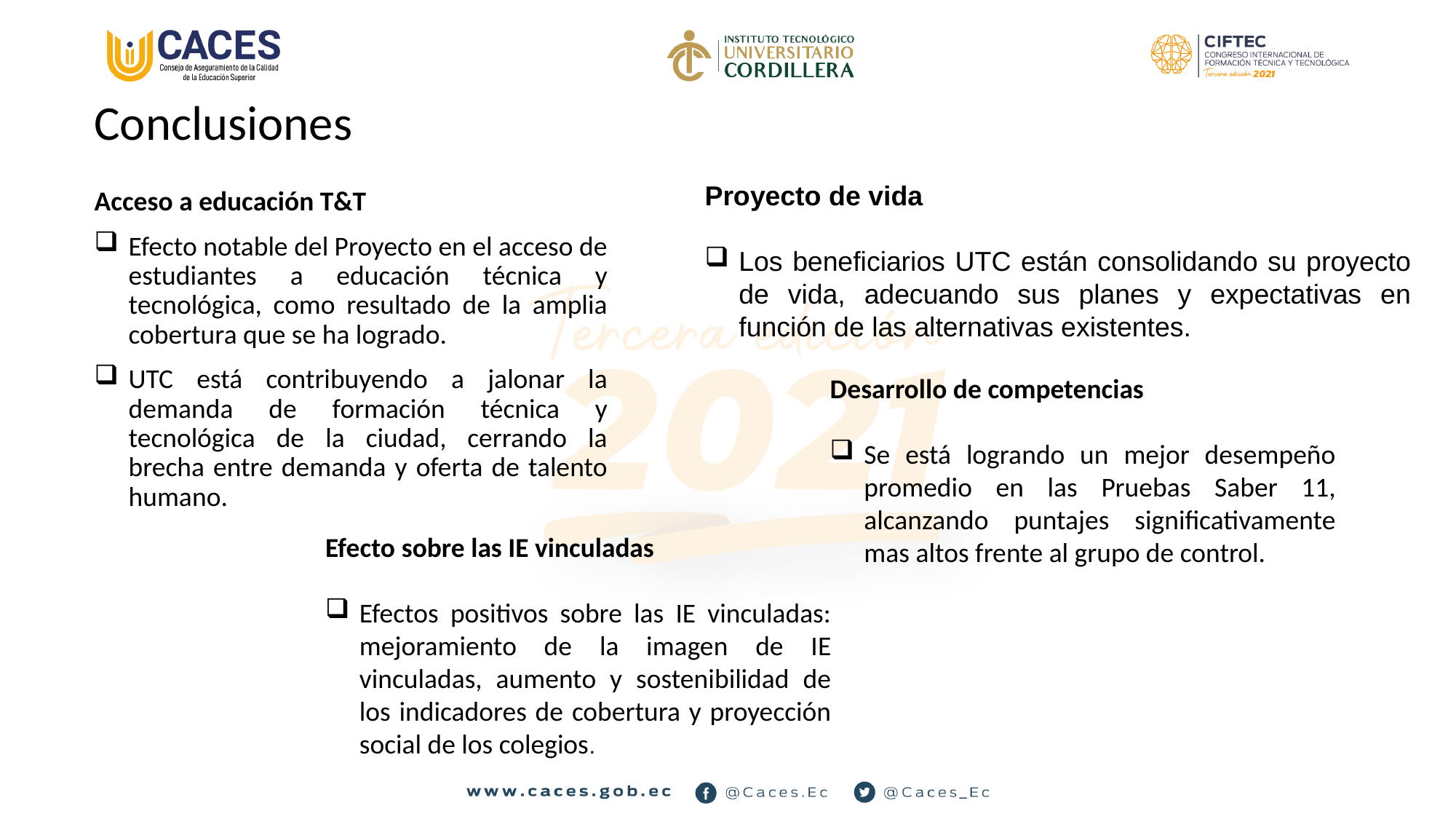

# Conclusiones
Proyecto de vida

Los beneficiarios UTC están consolidando su proyecto de vida, adecuando sus planes y expectativas en función de las alternativas existentes.
Acceso a educación T&T
Efecto notable del Proyecto en el acceso de estudiantes a educación técnica y tecnológica, como resultado de la amplia cobertura que se ha logrado.
UTC está contribuyendo a jalonar la demanda de formación técnica y tecnológica de la ciudad, cerrando la brecha entre demanda y oferta de talento humano.
Desarrollo de competencias

Se está logrando un mejor desempeño promedio en las Pruebas Saber 11, alcanzando puntajes significativamente mas altos frente al grupo de control.
Efecto sobre las IE vinculadas

Efectos positivos sobre las IE vinculadas: mejoramiento de la imagen de IE vinculadas, aumento y sostenibilidad de los indicadores de cobertura y proyección social de los colegios.